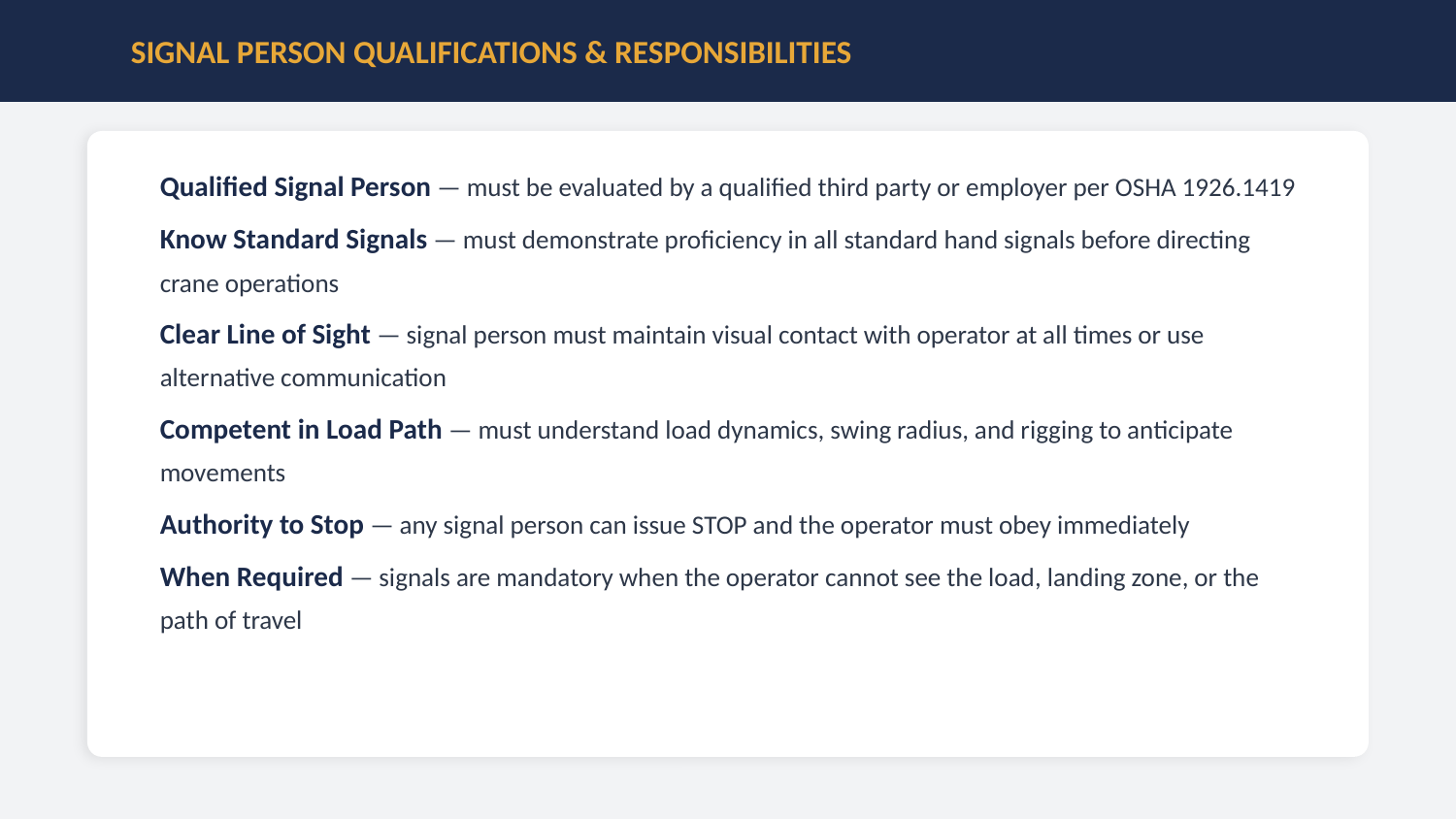

SIGNAL PERSON QUALIFICATIONS & RESPONSIBILITIES

Qualified Signal Person — must be evaluated by a qualified third party or employer per OSHA 1926.1419
Know Standard Signals — must demonstrate proficiency in all standard hand signals before directing crane operations
Clear Line of Sight — signal person must maintain visual contact with operator at all times or use alternative communication
Competent in Load Path — must understand load dynamics, swing radius, and rigging to anticipate movements
Authority to Stop — any signal person can issue STOP and the operator must obey immediately
When Required — signals are mandatory when the operator cannot see the load, landing zone, or the path of travel